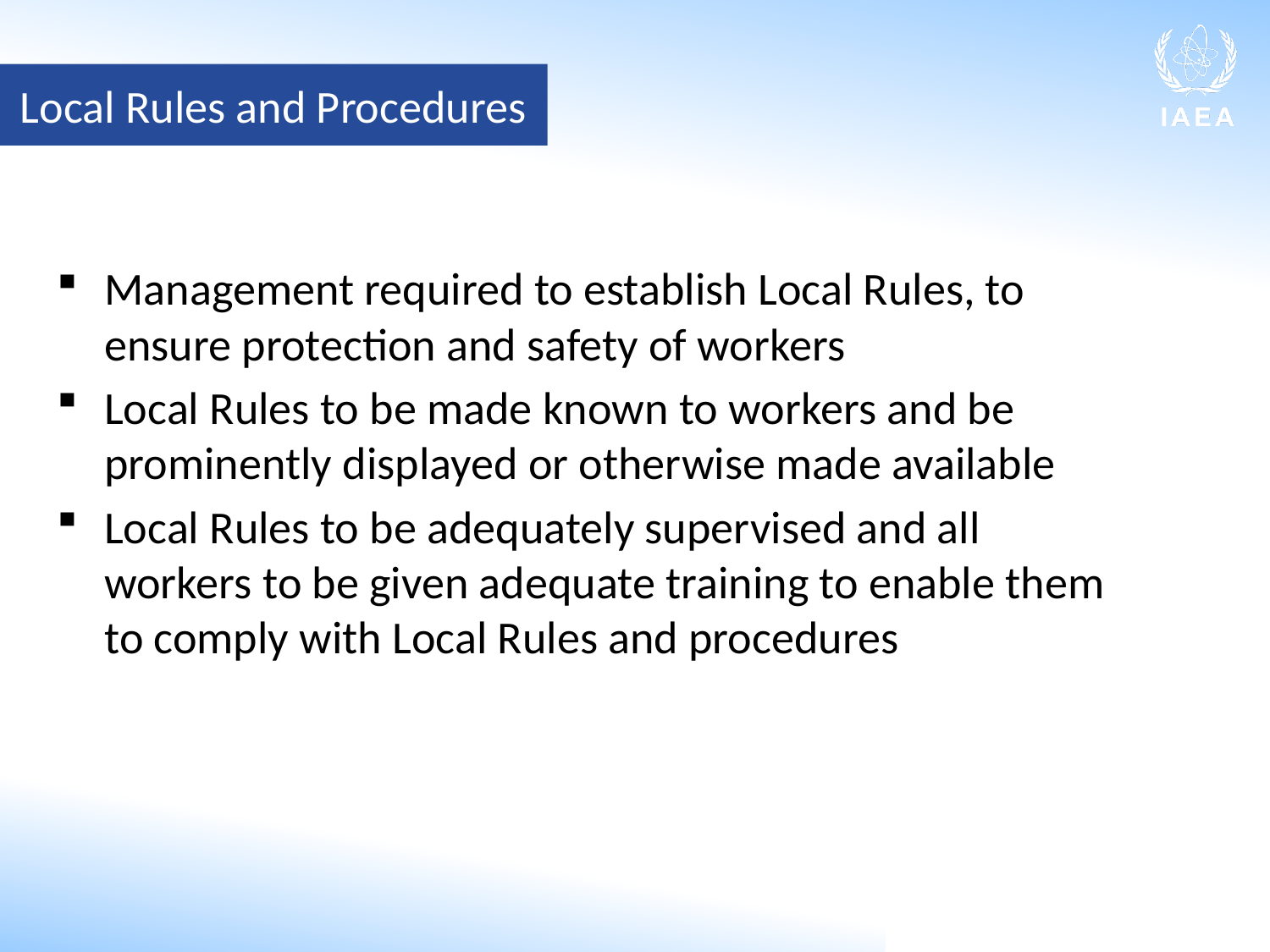

Local Rules and Procedures
Management required to establish Local Rules, to ensure protection and safety of workers
Local Rules to be made known to workers and be prominently displayed or otherwise made available
Local Rules to be adequately supervised and all workers to be given adequate training to enable them to comply with Local Rules and procedures